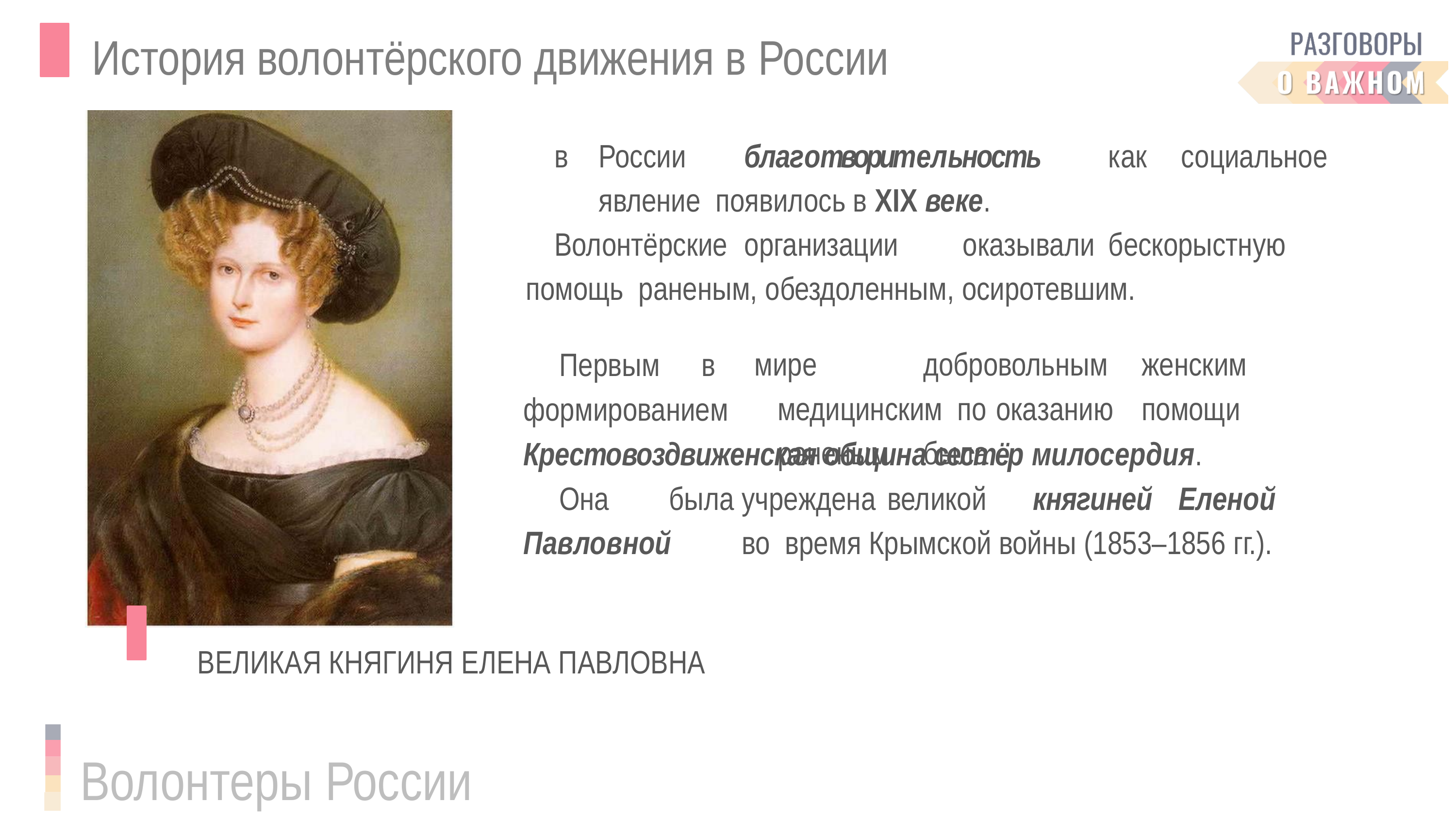

# История волонтёрского движения в России

в	России	благотворительность	как	социальное	явление  появилось в XIX веке.
Волонтёрские	организации	оказывали	бескорыстную	помощь  раненым, обездоленным, осиротевшим.
мире		добровольным	женским	медицинским  по	оказанию	помощи	раненым	была
Первым	в
формированием
Крестовоздвиженская община сестёр милосердия.
Она	была	учреждена	великой	княгиней	Еленой	Павловной	во  время Крымской войны (1853–1856 гг.).

ВЕЛИКАЯ КНЯГИНЯ ЕЛЕНА ПАВЛОВНА

Волонтеры России